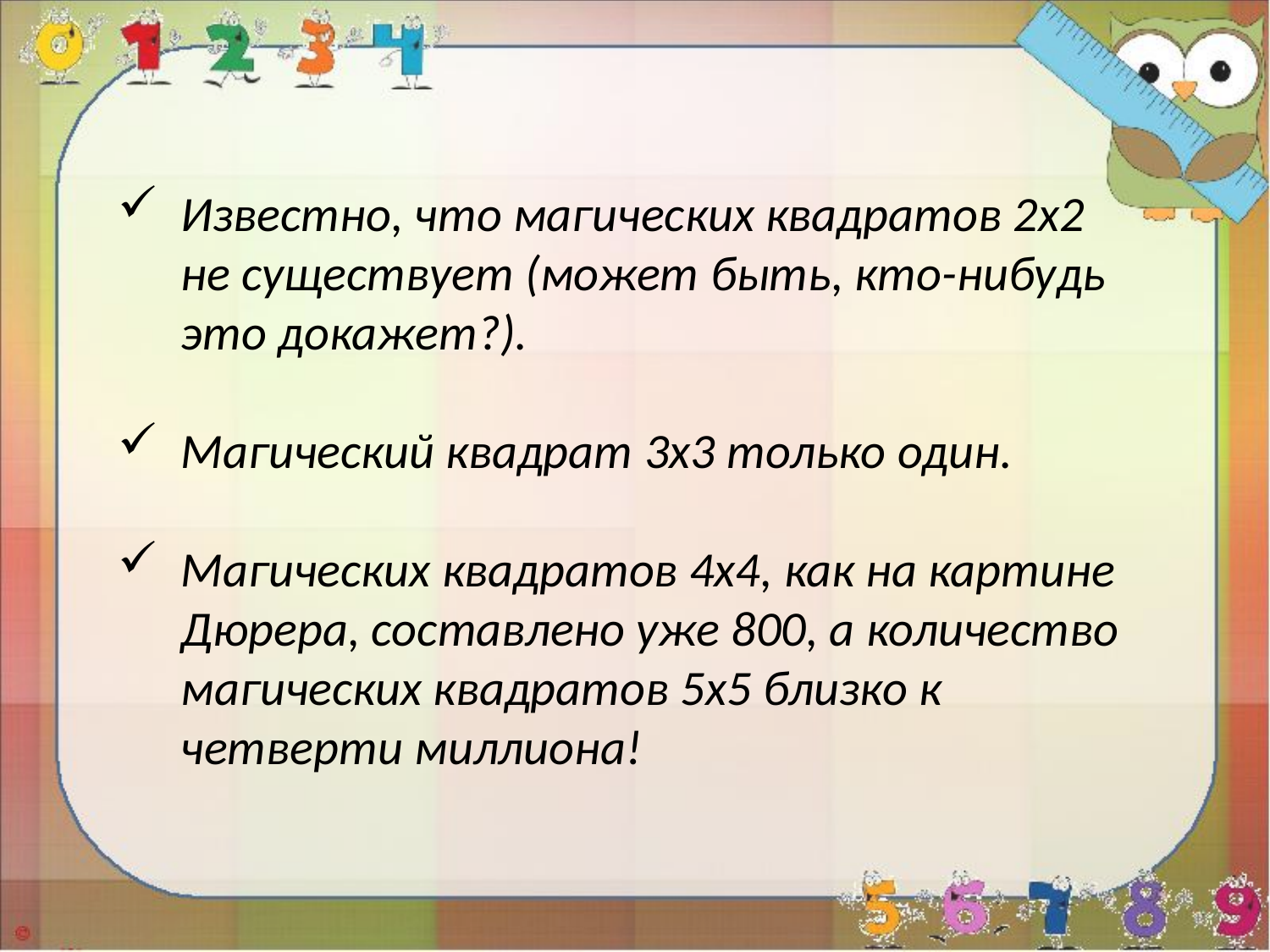

Известно, что магических квадратов 2х2 не существует (может быть, кто-нибудь это докажет?).

Магический квадрат 3х3 только один.

Магических квадратов 4х4, как на картине Дюрера, составлено уже 800, а количество магических квадратов 5х5 близко к четверти миллиона!